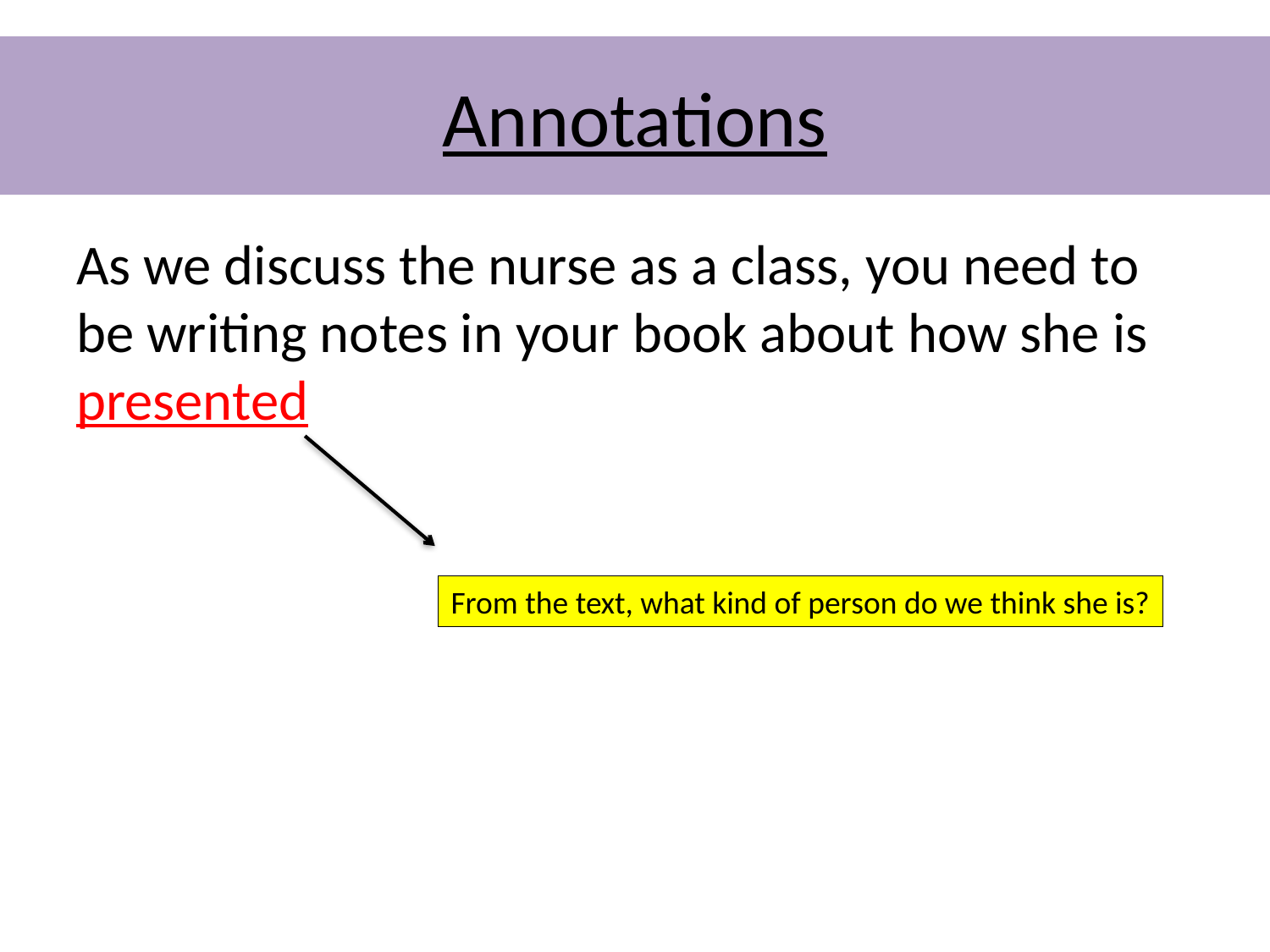

# Annotations
As we discuss the nurse as a class, you need to be writing notes in your book about how she is presented
From the text, what kind of person do we think she is?